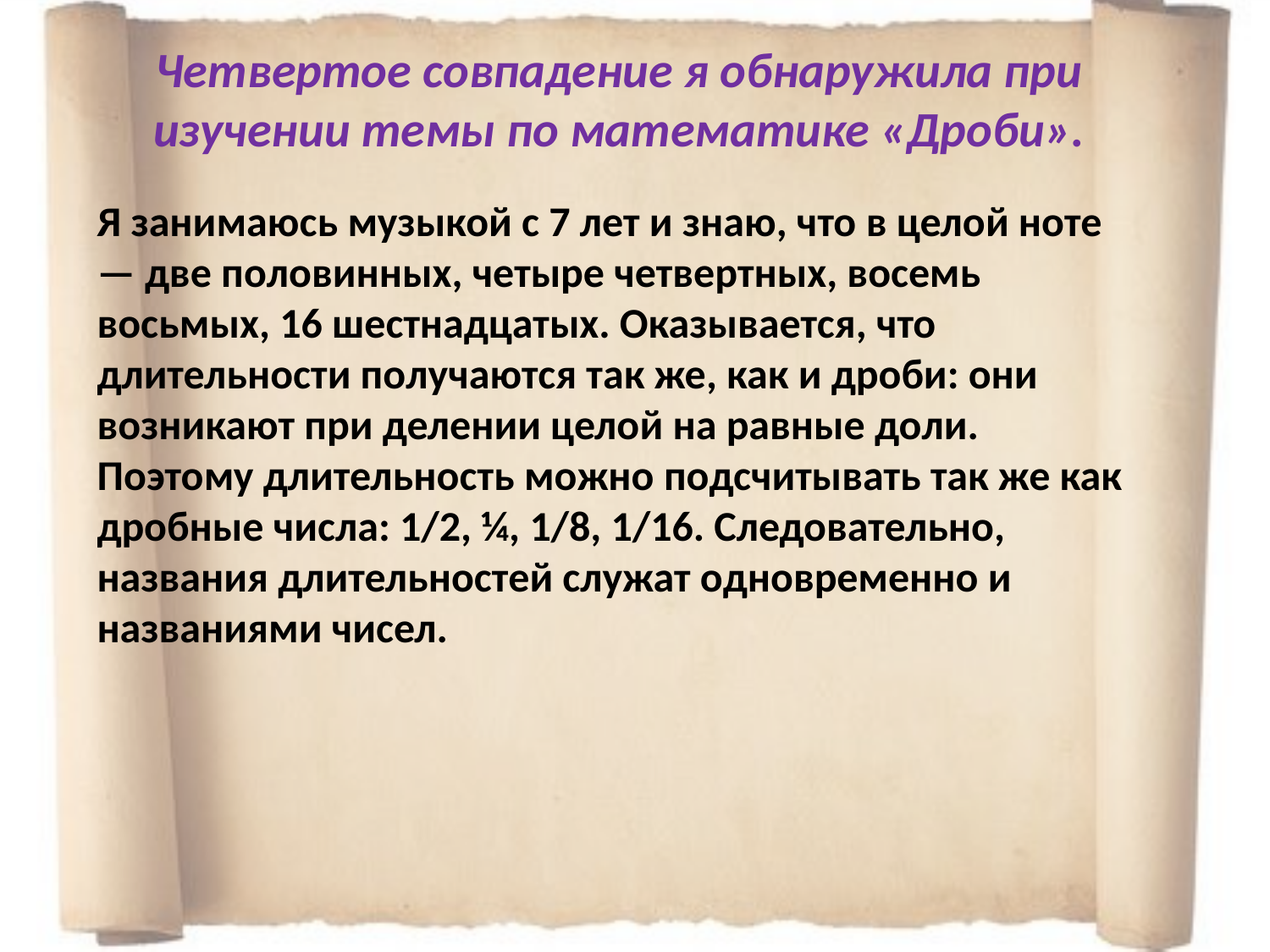

Четвертое совпадение я обнаружила при изучении темы по математике «Дроби».

Я занимаюсь музыкой с 7 лет и знаю, что в целой ноте — две половинных, четыре четвертных, восемь восьмых, 16 шестнадцатых. Оказывается, что длительности получаются так же, как и дроби: они возникают при делении целой на равные доли. Поэтому длительность можно подсчитывать так же как дробные числа: 1/2, ¼, 1/8, 1/16. Следовательно, названия длительностей служат одновременно и названиями чисел.